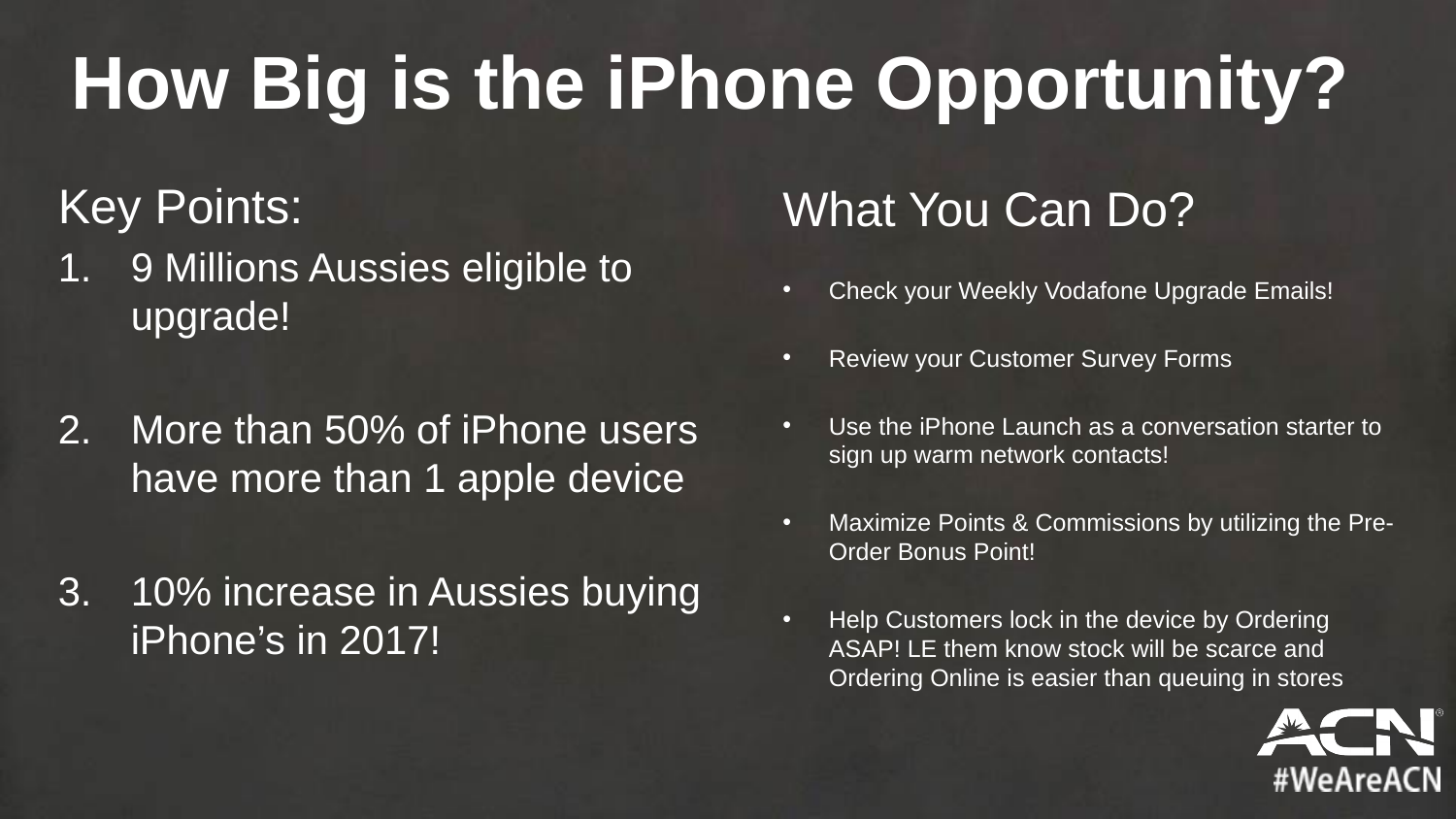

# How Big is the iPhone Opportunity?
Key Points:
9 Millions Aussies eligible to upgrade!

More than 50% of iPhone users have more than 1 apple device

10% increase in Aussies buying iPhone’s in 2017!

What You Can Do?

Check your Weekly Vodafone Upgrade Emails!

Review your Customer Survey Forms

Use the iPhone Launch as a conversation starter to sign up warm network contacts!

Maximize Points & Commissions by utilizing the Pre-Order Bonus Point!

Help Customers lock in the device by Ordering ASAP! LE them know stock will be scarce and Ordering Online is easier than queuing in stores